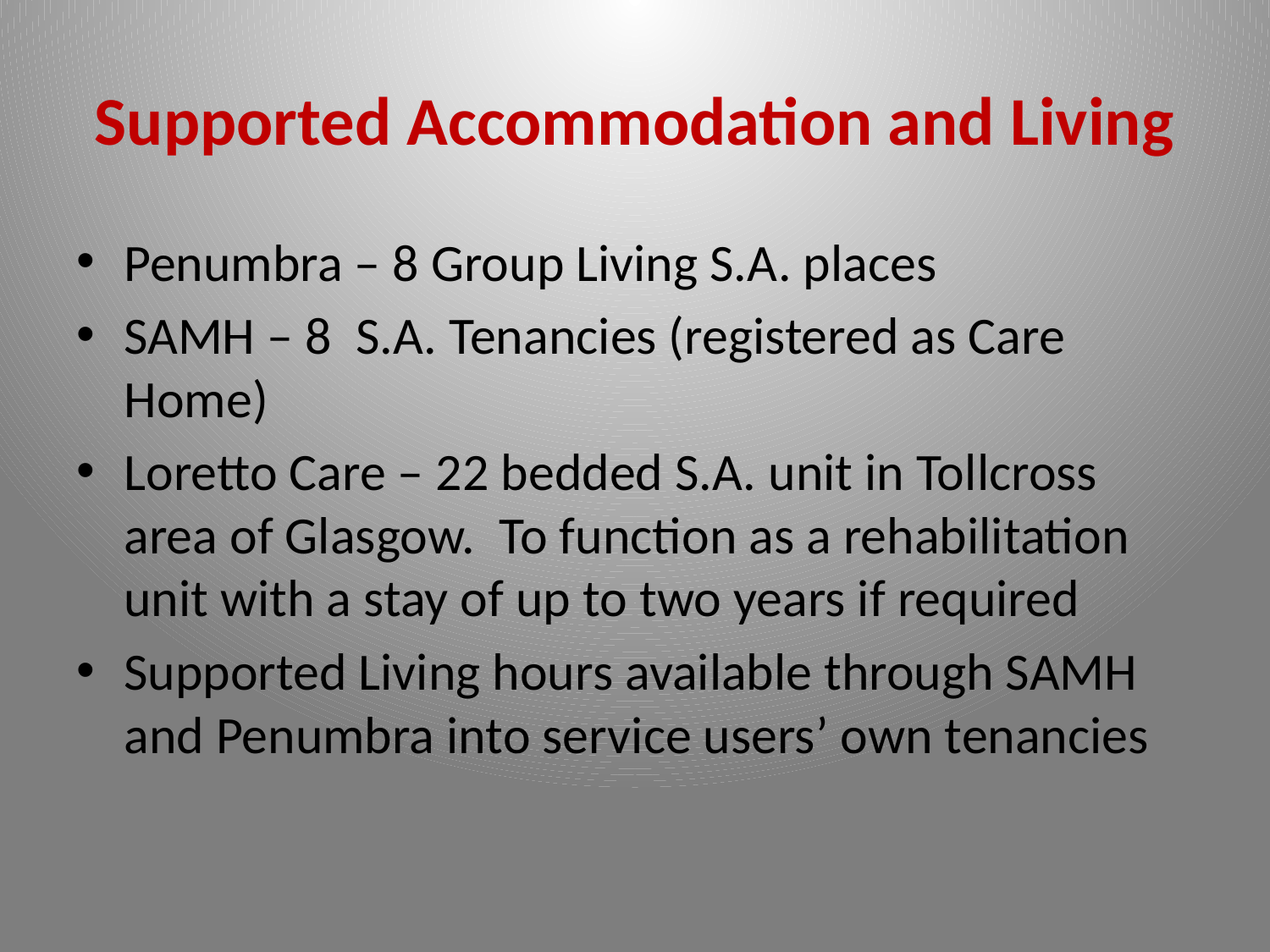

# Supported Accommodation and Living
Penumbra – 8 Group Living S.A. places
SAMH – 8  S.A. Tenancies (registered as Care Home)
Loretto Care – 22 bedded S.A. unit in Tollcross area of Glasgow.  To function as a rehabilitation unit with a stay of up to two years if required
Supported Living hours available through SAMH and Penumbra into service users’ own tenancies